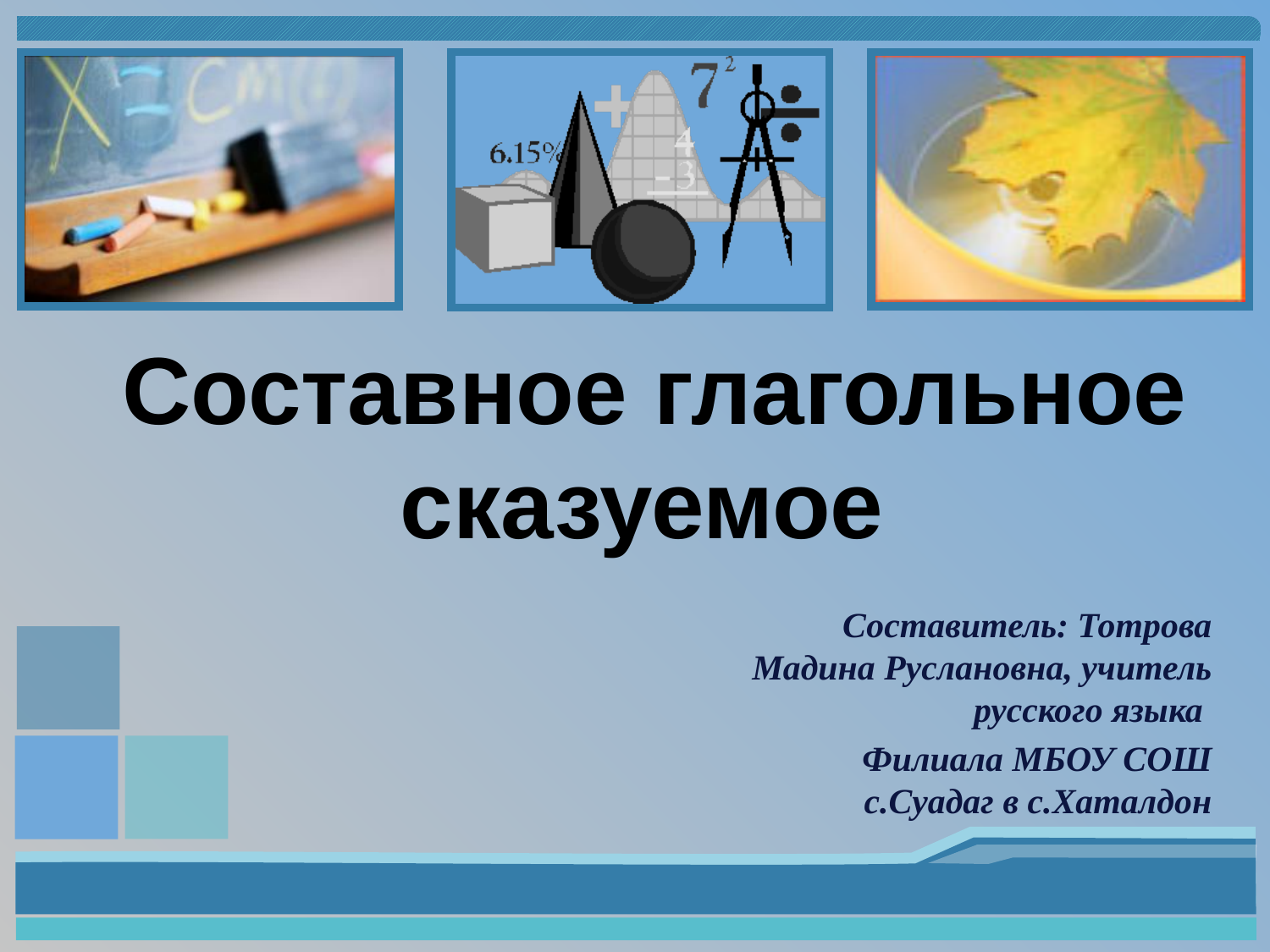

# Составное глагольное сказуемое
Составитель: Тотрова Мадина Руслановна, учитель русского языка
Филиала МБОУ СОШ с.Суадаг в с.Хаталдон